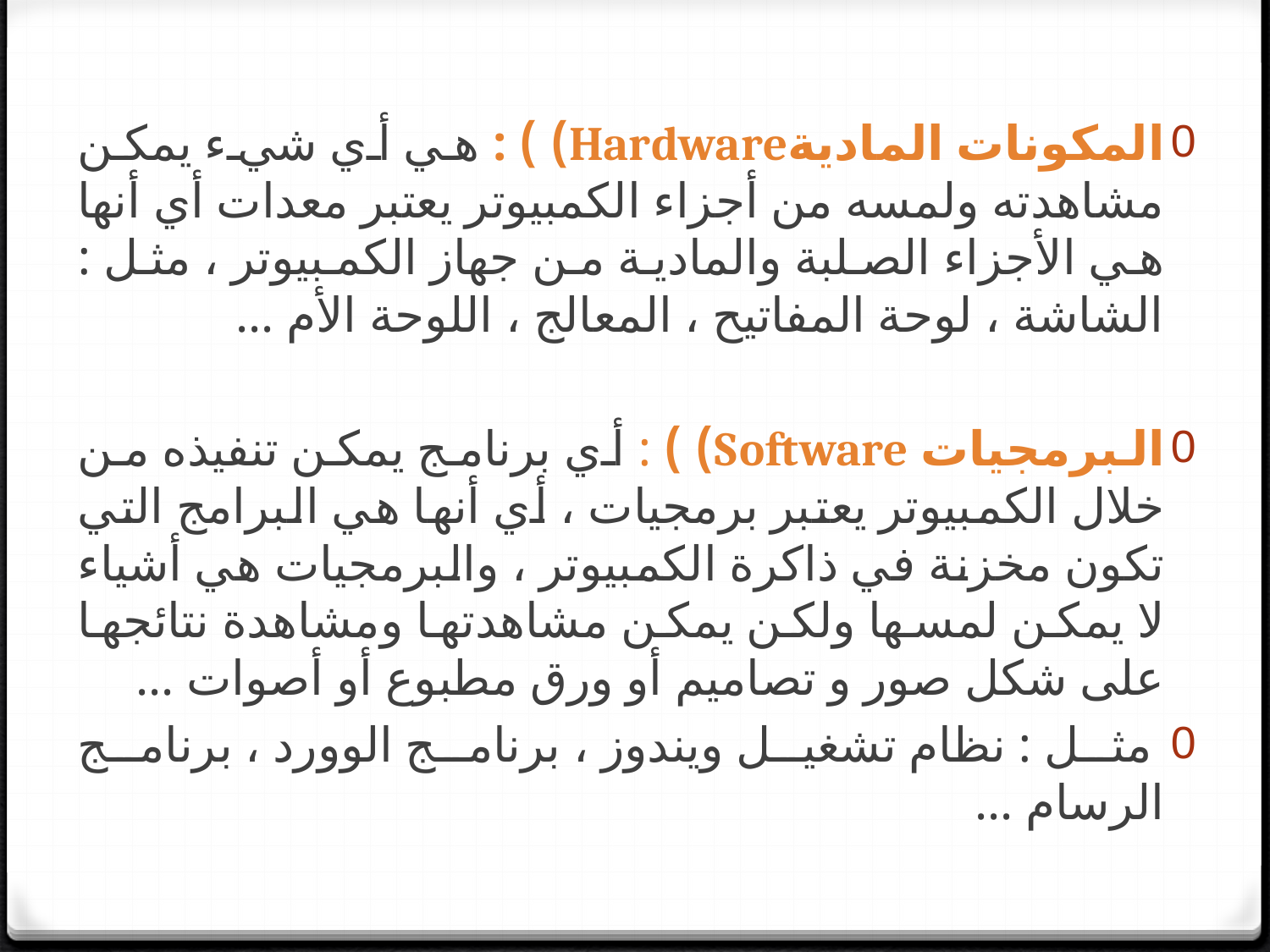

المكونات الماديةHardware) ) : هي أي شيء يمكن مشاهدته ولمسه من أجزاء الكمبيوتر يعتبر معدات أي أنها هي الأجزاء الصلبة والمادية من جهاز الكمبيوتر ، مثل : الشاشة ، لوحة المفاتيح ، المعالج ، اللوحة الأم ...

البرمجيات Software) ) : أي برنامج يمكن تنفيذه من خلال الكمبيوتر يعتبر برمجيات ، أي أنها هي البرامج التي تكون مخزنة في ذاكرة الكمبيوتر ، والبرمجيات هي أشياء لا يمكن لمسها ولكن يمكن مشاهدتها ومشاهدة نتائجها على شكل صور و تصاميم أو ورق مطبوع أو أصوات ...
 مثل : نظام تشغيل ويندوز ، برنامج الوورد ، برنامج الرسام ...